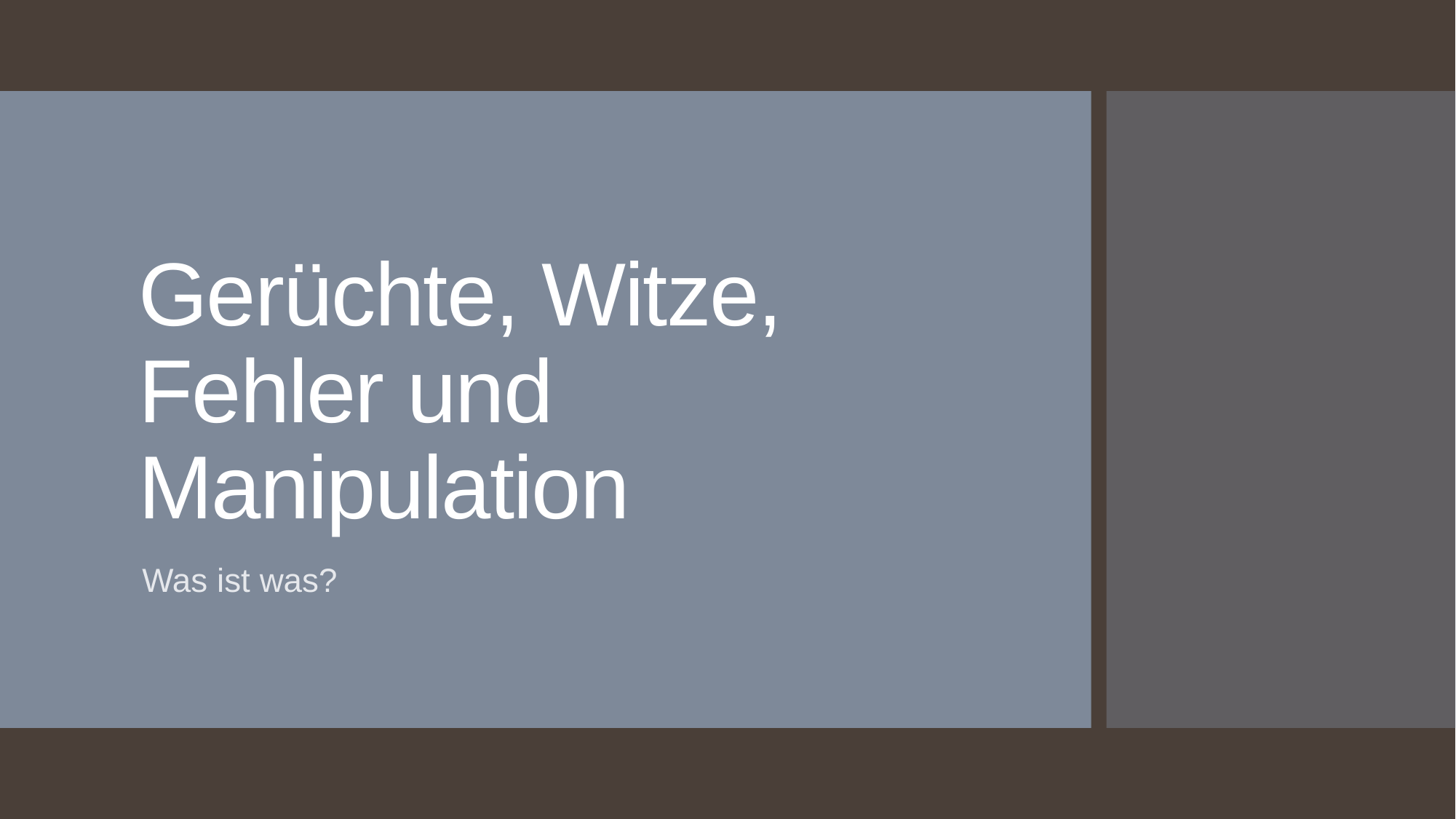

# Gerüchte, Witze, Fehler und Manipulation
Was ist was?